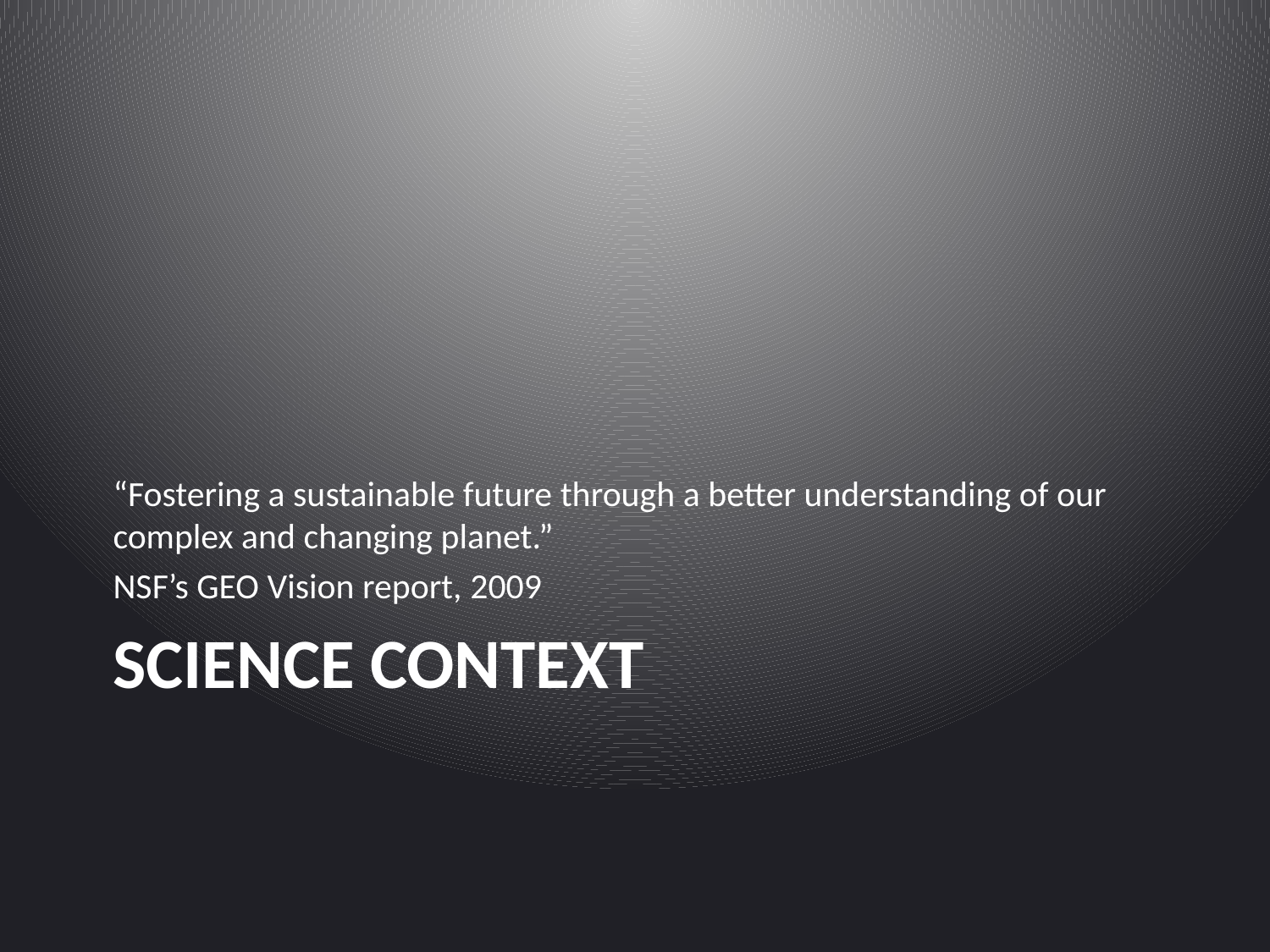

“Fostering a sustainable future through a better understanding of our complex and changing planet.”
NSF’s GEO Vision report, 2009
# Science Context